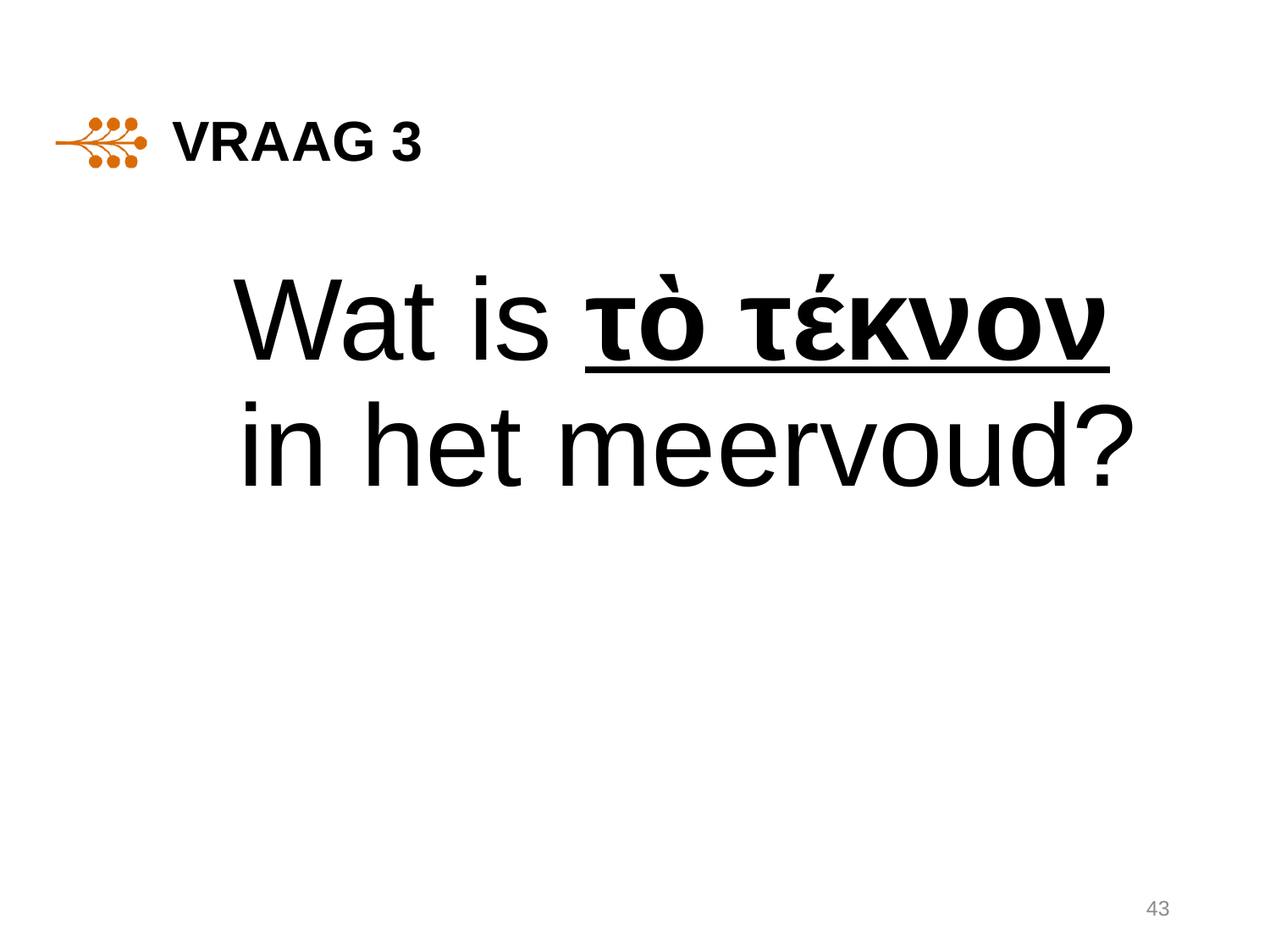

# Vraag 3
Wat is τὸ τέκνον in het meervoud?
43